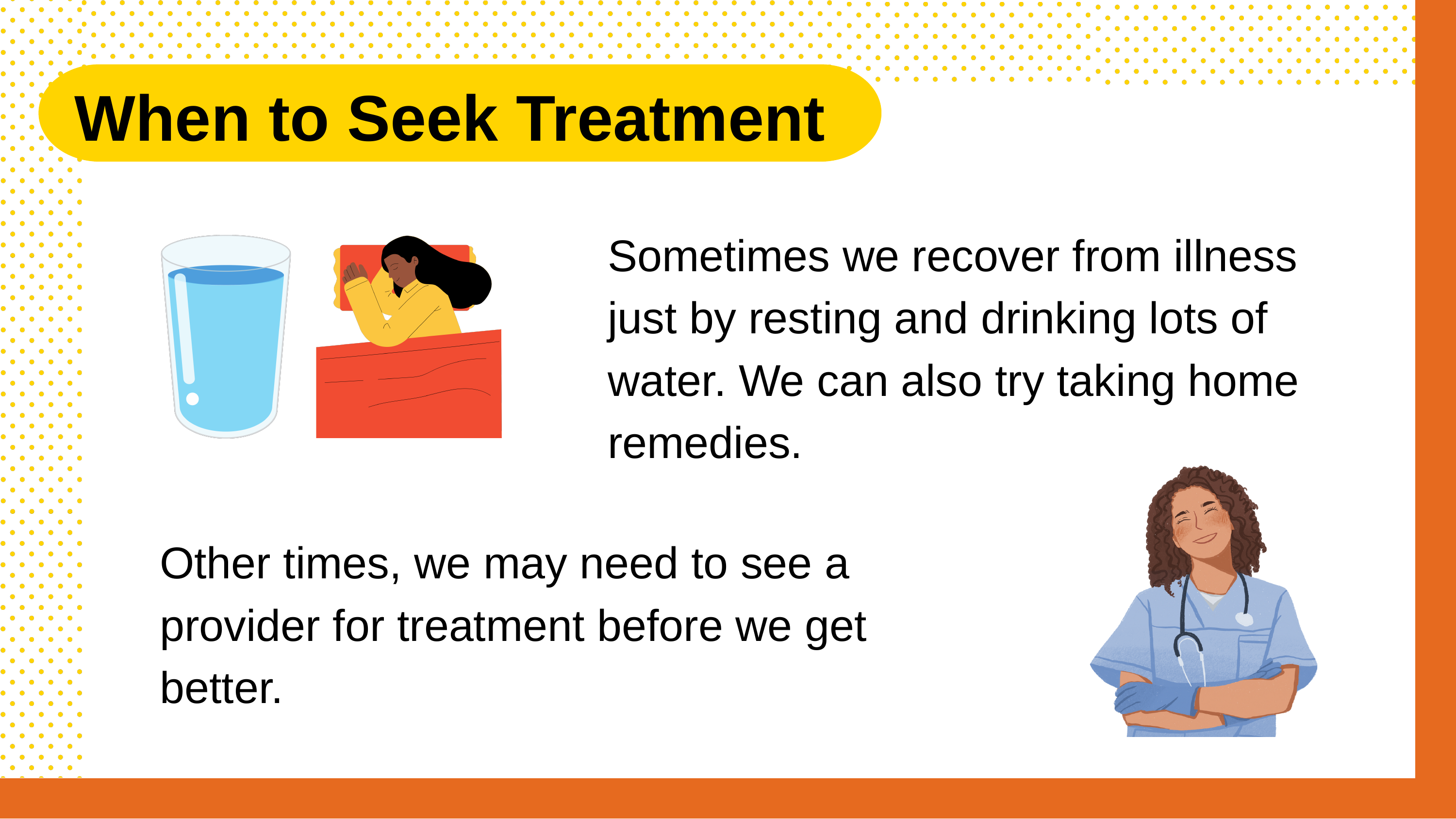

When to Seek Treatment

Sometimes we recover from illness just by resting and drinking lots of water. We can also try taking home remedies.

Other times, we may need to see a provider for treatment before we get better.